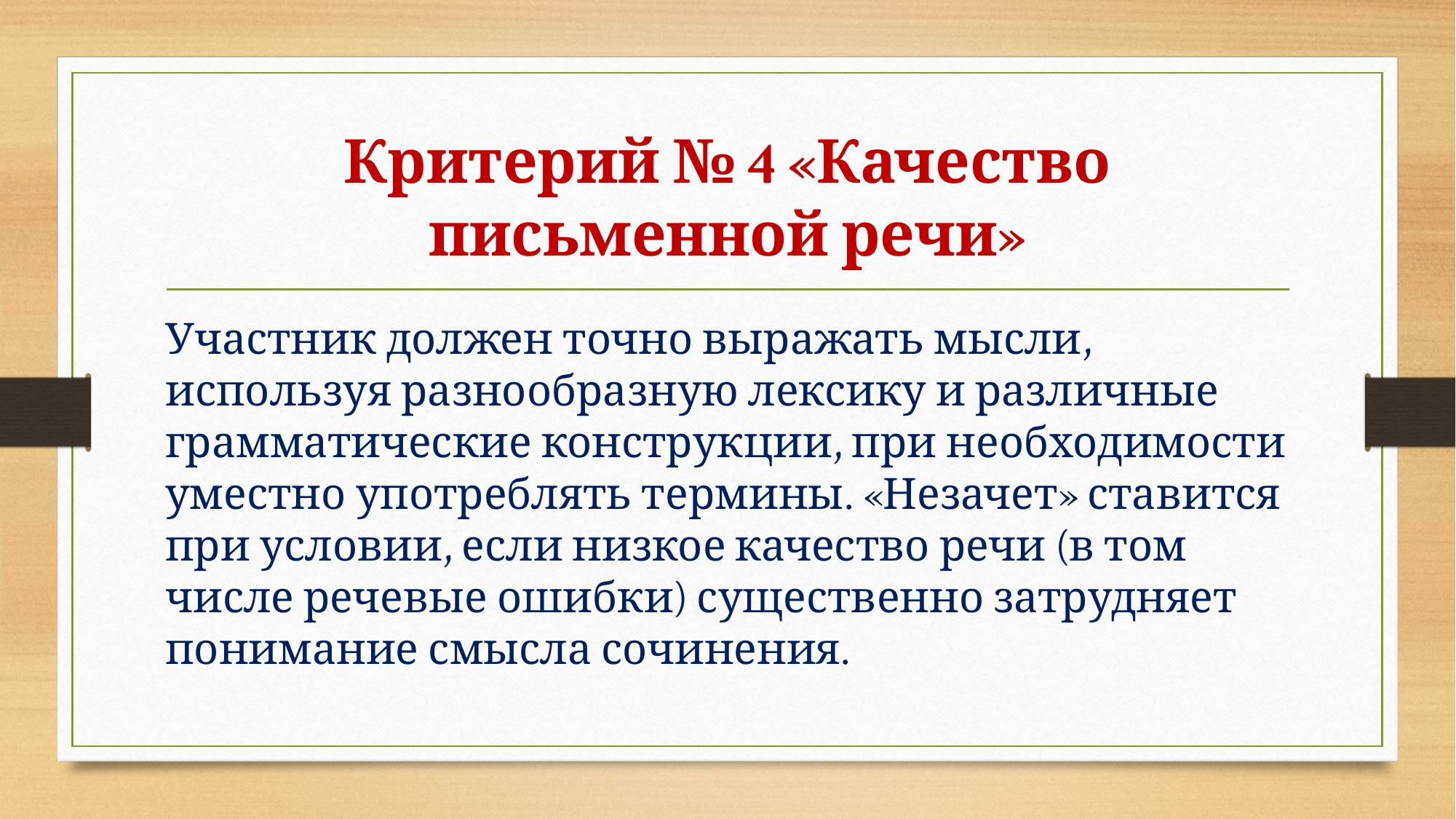

# Критерий № 4 «Качество письменной речи»
Участник должен точно выражать мысли, используя разнообразную лексику и различные грамматические конструкции, при необходимости уместно употреблять термины. «Незачет» ставится при условии, если низкое качество речи (в том числе речевые ошибки) существенно затрудняет понимание смысла сочинения.